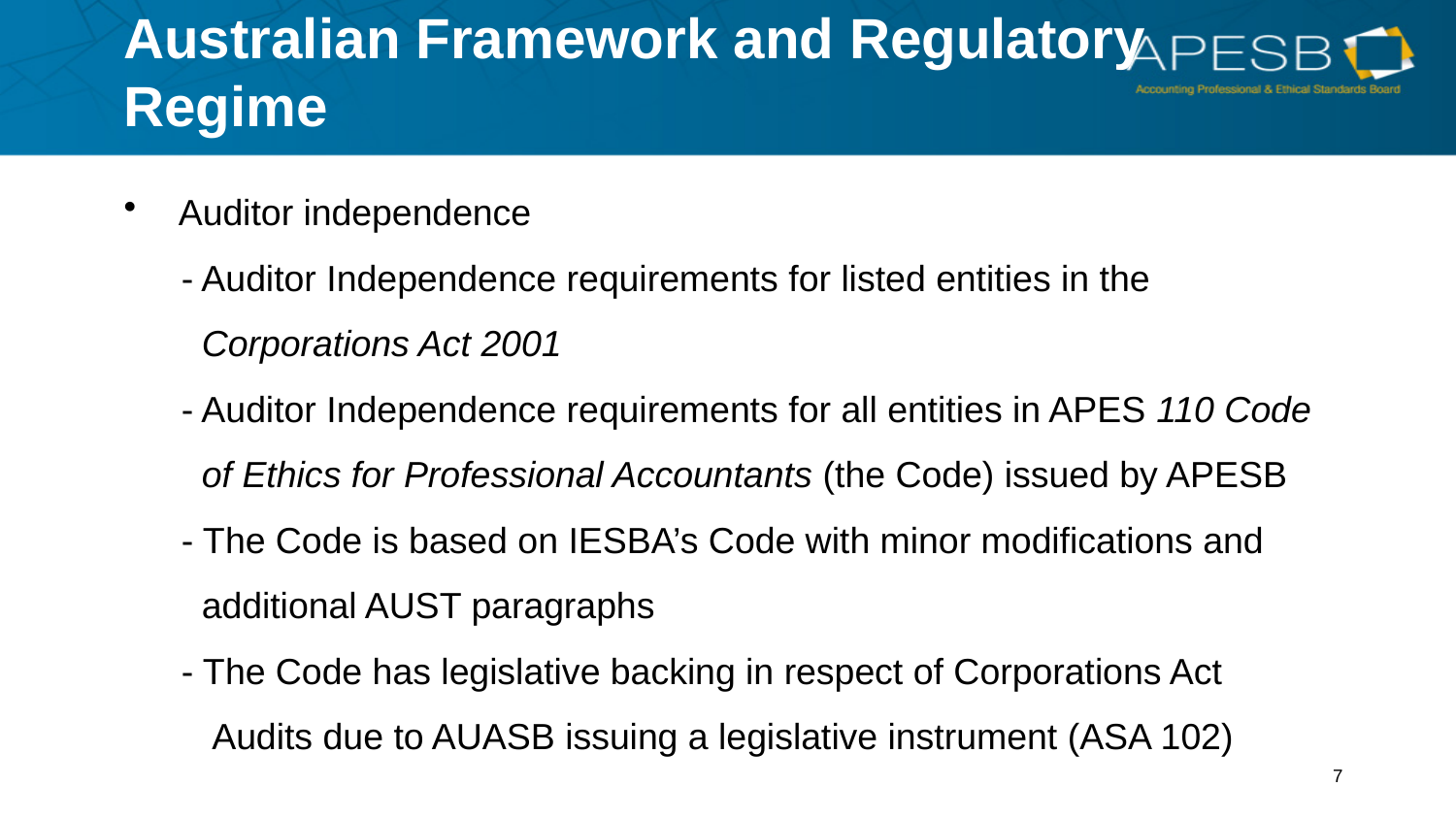

# Australian Framework and Regulatory Regime
Auditor independence
	- Auditor Independence requirements for listed entities in the
 	  Corporations Act 2001
	- Auditor Independence requirements for all entities in APES 110 Code
  	  of Ethics for Professional Accountants (the Code) issued by APESB
	- The Code is based on IESBA’s Code with minor modifications and
	  additional AUST paragraphs
	- The Code has legislative backing in respect of Corporations Act
	   Audits due to AUASB issuing a legislative instrument (ASA 102)